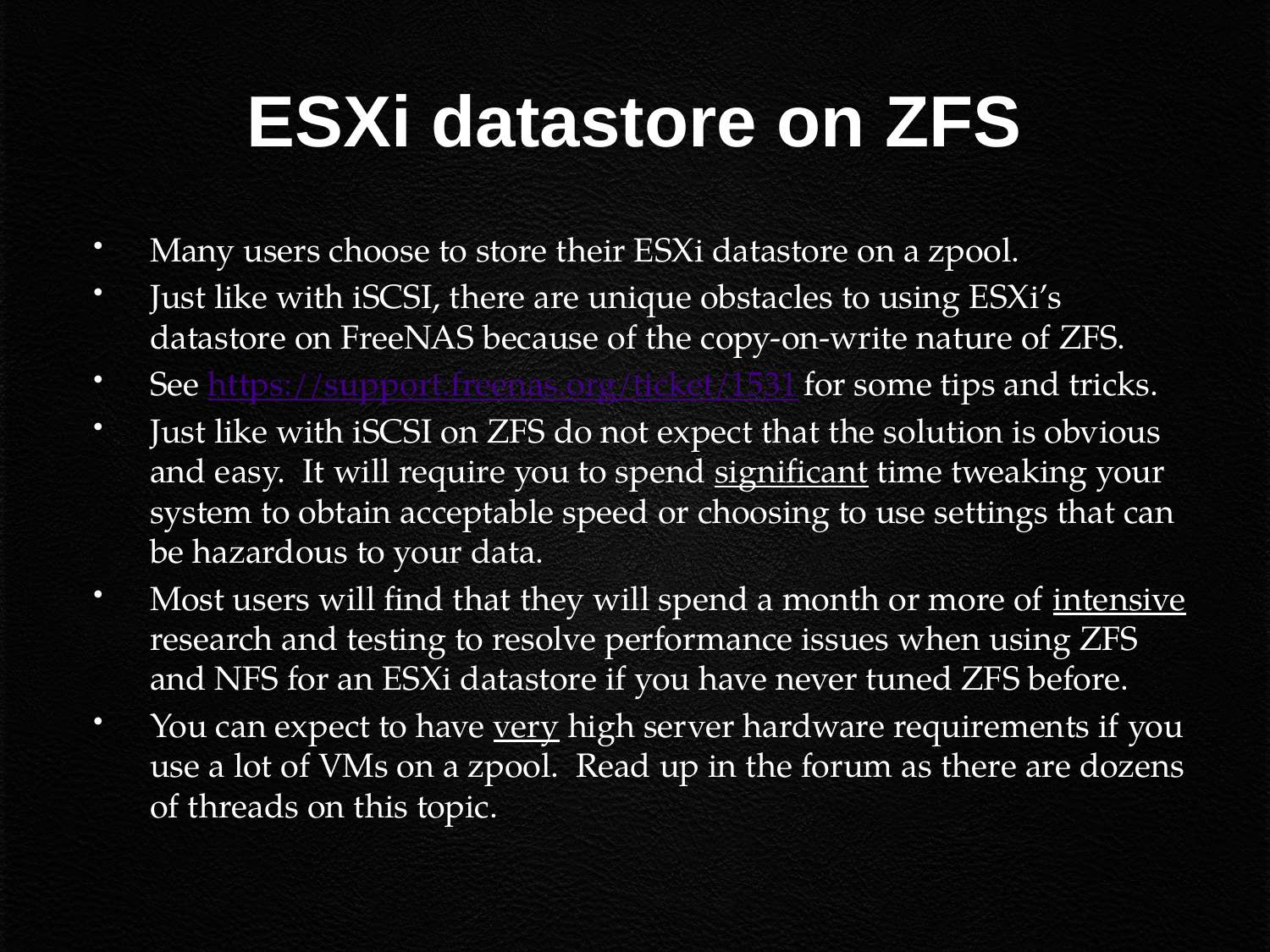

# ESXi datastore on ZFS
Many users choose to store their ESXi datastore on a zpool.
Just like with iSCSI, there are unique obstacles to using ESXi’s datastore on FreeNAS because of the copy-on-write nature of ZFS.
See https://support.freenas.org/ticket/1531 for some tips and tricks.
Just like with iSCSI on ZFS do not expect that the solution is obvious and easy.  It will require you to spend significant time tweaking your system to obtain acceptable speed or choosing to use settings that can be hazardous to your data.
Most users will find that they will spend a month or more of intensive research and testing to resolve performance issues when using ZFS and NFS for an ESXi datastore if you have never tuned ZFS before.
You can expect to have very high server hardware requirements if you use a lot of VMs on a zpool.  Read up in the forum as there are dozens of threads on this topic.